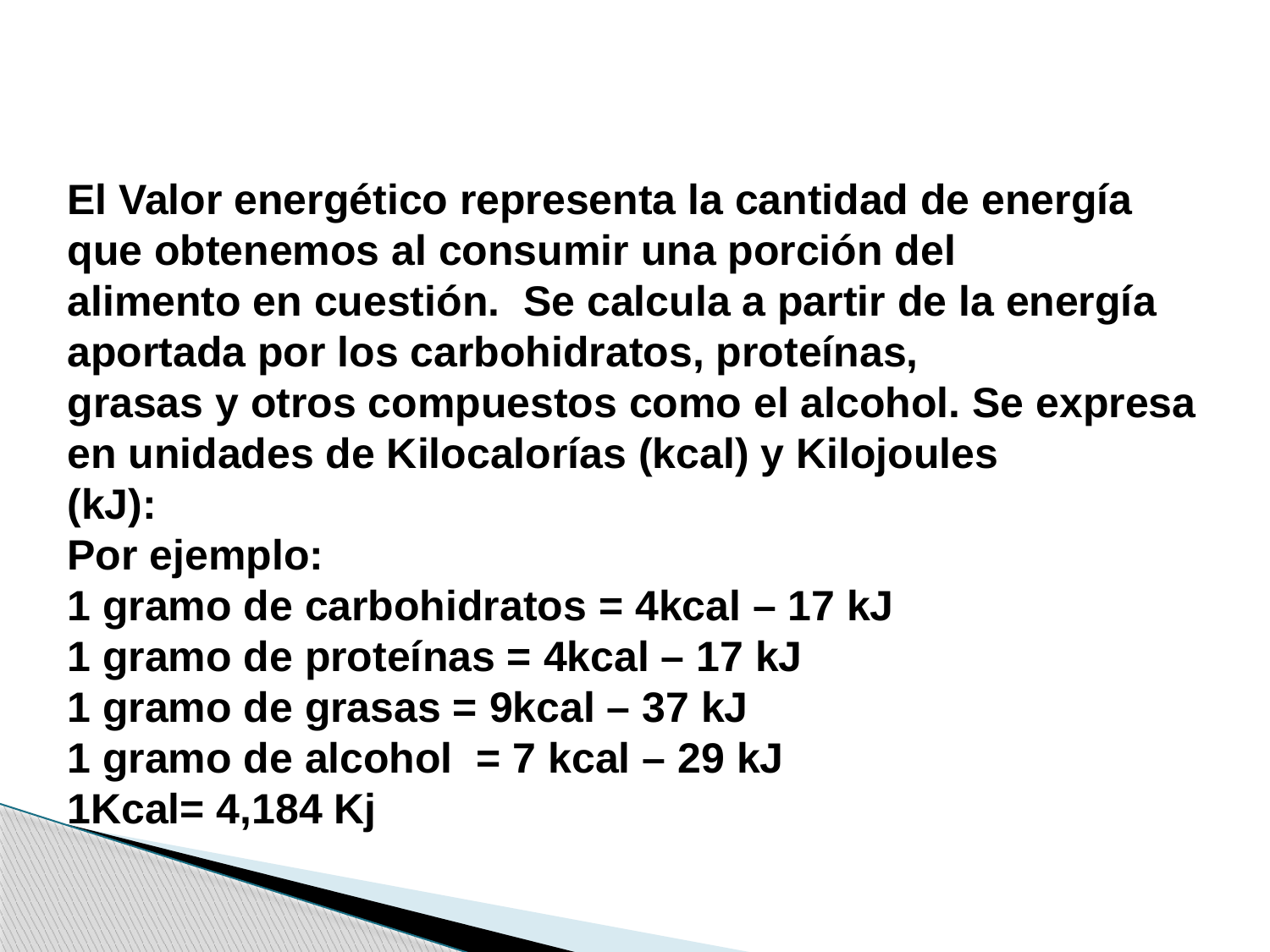

El Valor energético representa la cantidad de energía que obtenemos al consumir una porción del
alimento en cuestión.  Se calcula a partir de la energía aportada por los carbohidratos, proteínas,
grasas y otros compuestos como el alcohol. Se expresa en unidades de Kilocalorías (kcal) y Kilojoules
(kJ):
Por ejemplo:
1 gramo de carbohidratos = 4kcal – 17 kJ
1 gramo de proteínas = 4kcal – 17 kJ
1 gramo de grasas = 9kcal – 37 kJ
1 gramo de alcohol  = 7 kcal – 29 kJ
1Kcal= 4,184 Kj